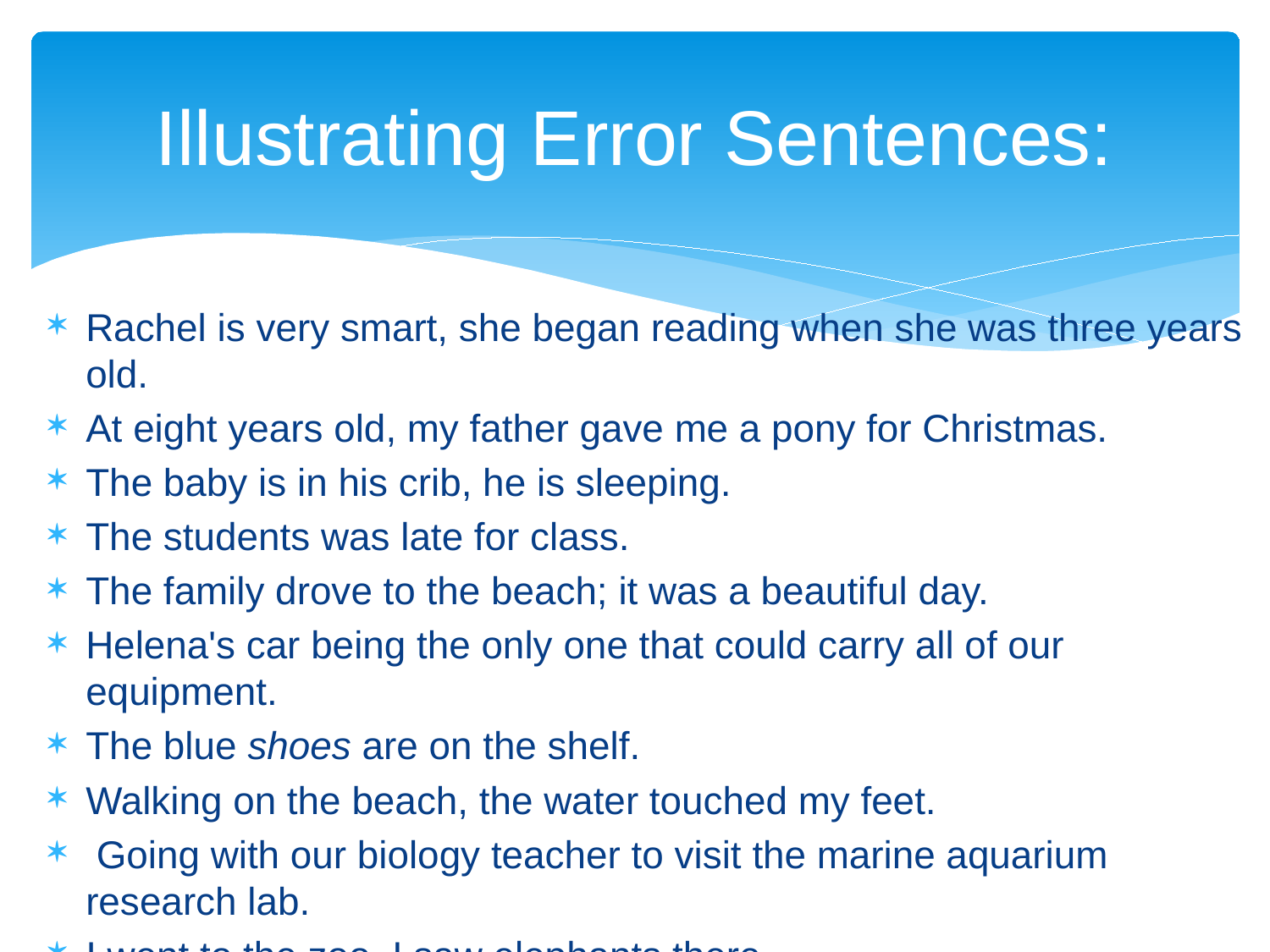

# Illustrating Error Sentences:
Rachel is very smart, she began reading when she was three years old.
At eight years old, my father gave me a pony for Christmas.
The baby is in his crib, he is sleeping.
The students was late for class.
The family drove to the beach; it was a beautiful day.
Helena's car being the only one that could carry all of our equipment.
The blue shoes are on the shelf.
Walking on the beach, the water touched my feet.
 Going with our biology teacher to visit the marine aquarium research lab.
I went to the zoo, I saw elephants there